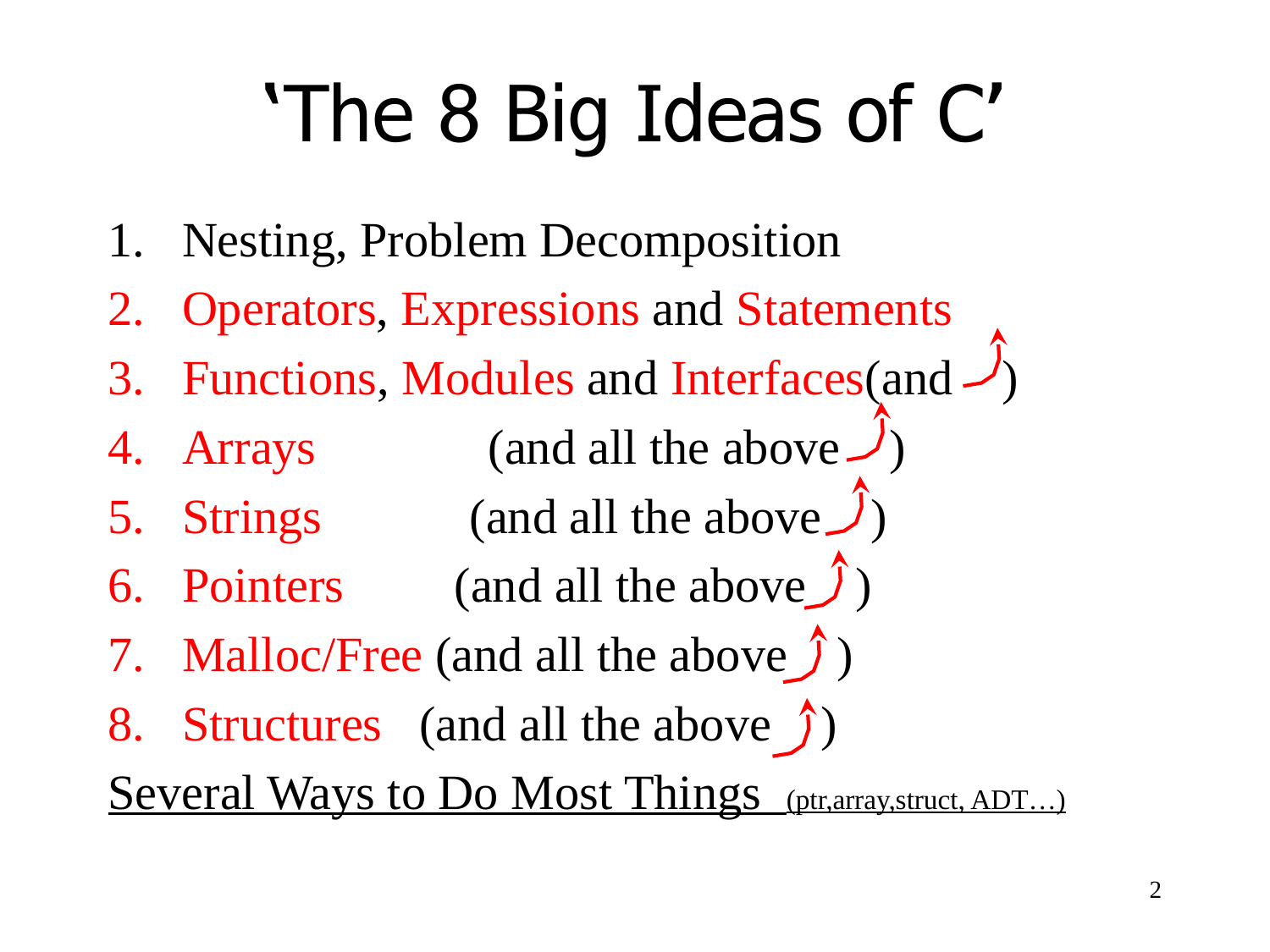

# ‘The 8 Big Ideas of C’
Nesting, Problem Decomposition
Operators, Expressions and Statements
Functions, Modules and Interfaces(and    )
Arrays              (and all the above    )
Strings            (and all the above    )
Pointers         (and all the above    )
Malloc/Free (and all the above    )
Structures   (and all the above    )
Several Ways to Do Most Things  (ptr,array,struct, ADT…)

2